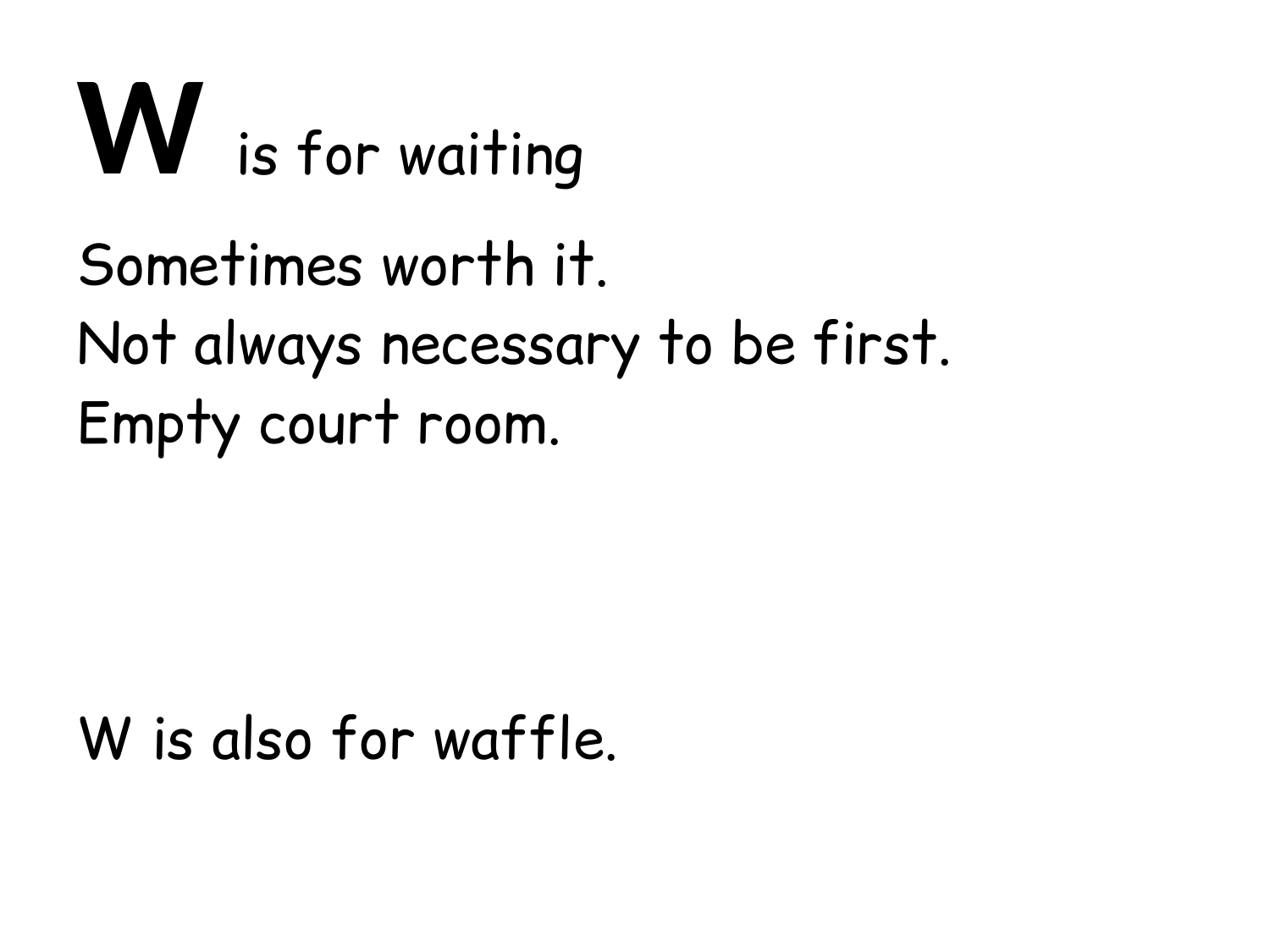

# W is for waiting
Sometimes worth it.
Not always necessary to be first.
Empty court room.

W is also for waffle.